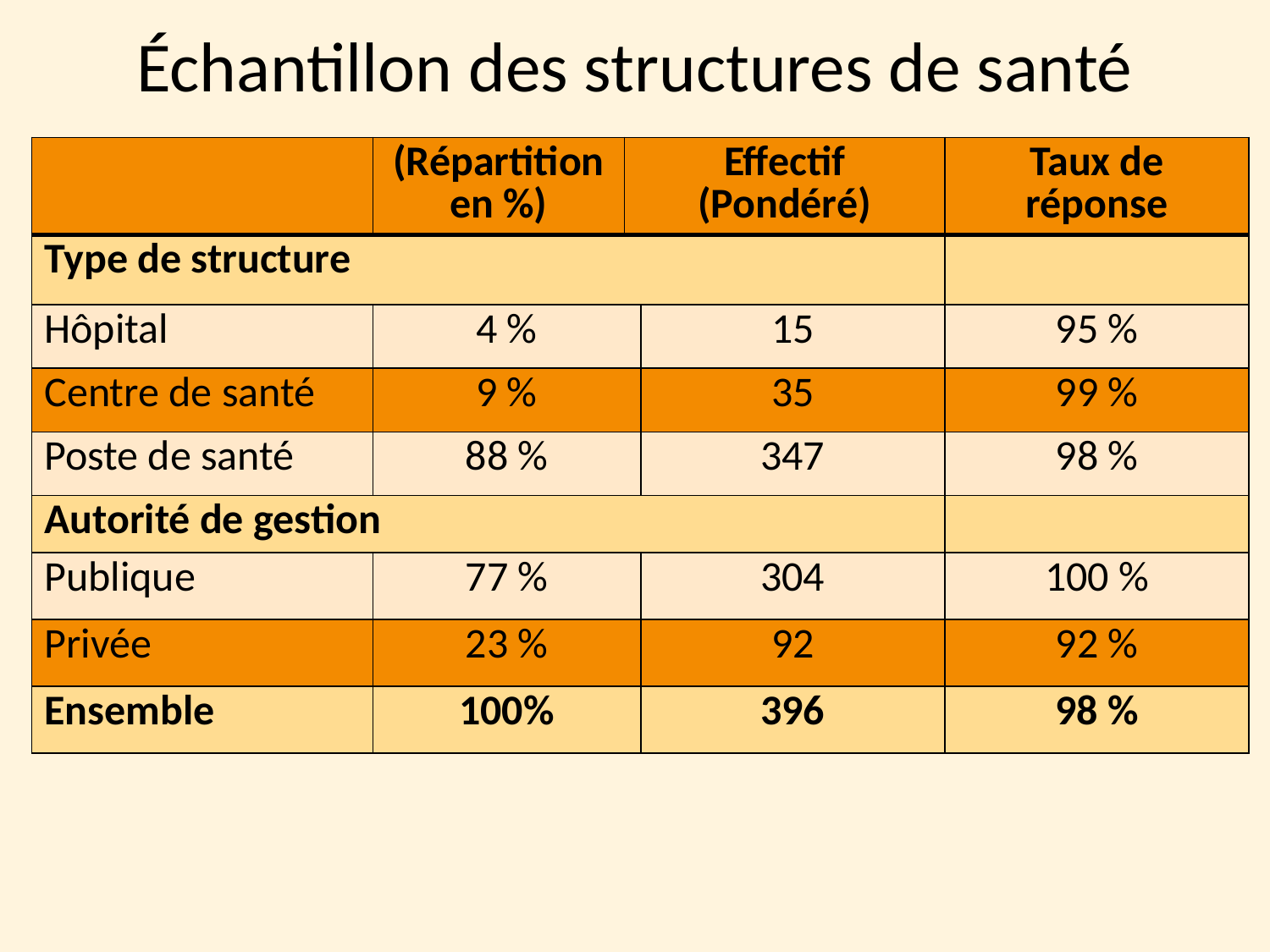

# Échantillon des structures de santé
|  | (Répartition en %) | Effectif (Pondéré) |  | Taux de réponse |
| --- | --- | --- | --- | --- |
| Type de structure |  |  |  |  |
| Hôpital | 4 % |  | 15 | 95 % |
| Centre de santé | 9 % |  | 35 | 99 % |
| Poste de santé | 88 % |  | 347 | 98 % |
| Autorité de gestion |  |  |  |  |
| Publique | 77 % |  | 304 | 100 % |
| Privée | 23 % |  | 92 | 92 % |
| Ensemble | 100% |  | 396 | 98 % |